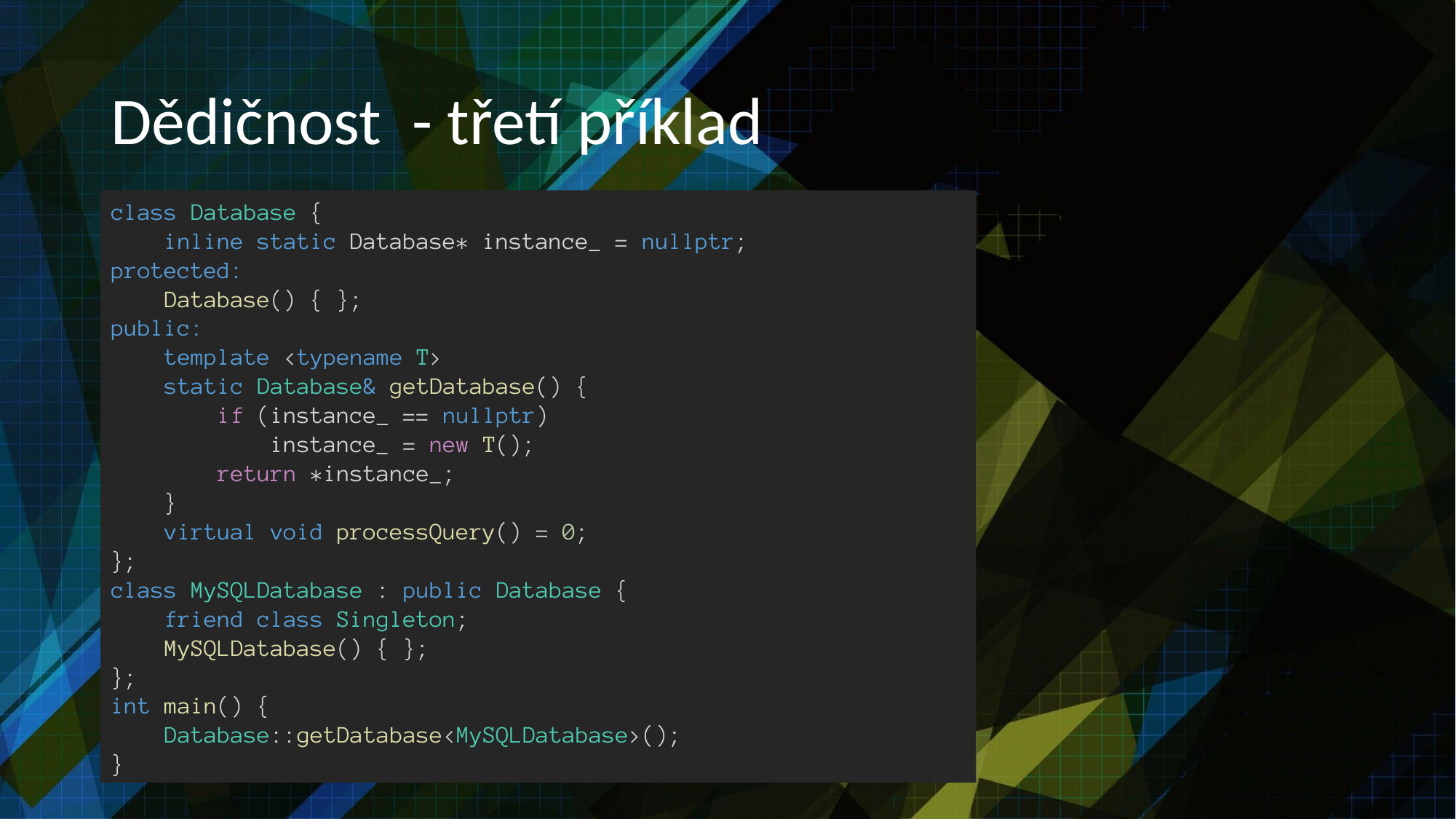

# Dědičnost  - třetí příklad
class Database {
    inline static Database* instance_ = nullptr;
protected:
    Database() { };
public:
    template <typename T>
    static Database& getDatabase() {
        if (instance_ == nullptr)
            instance_ = new T();
        return *instance_;
    }
    virtual void processQuery() = 0;
};
class MySQLDatabase : public Database {
    friend class Singleton;
    MySQLDatabase() { };
};
int main() {
    Database::getDatabase<MySQLDatabase>();
}